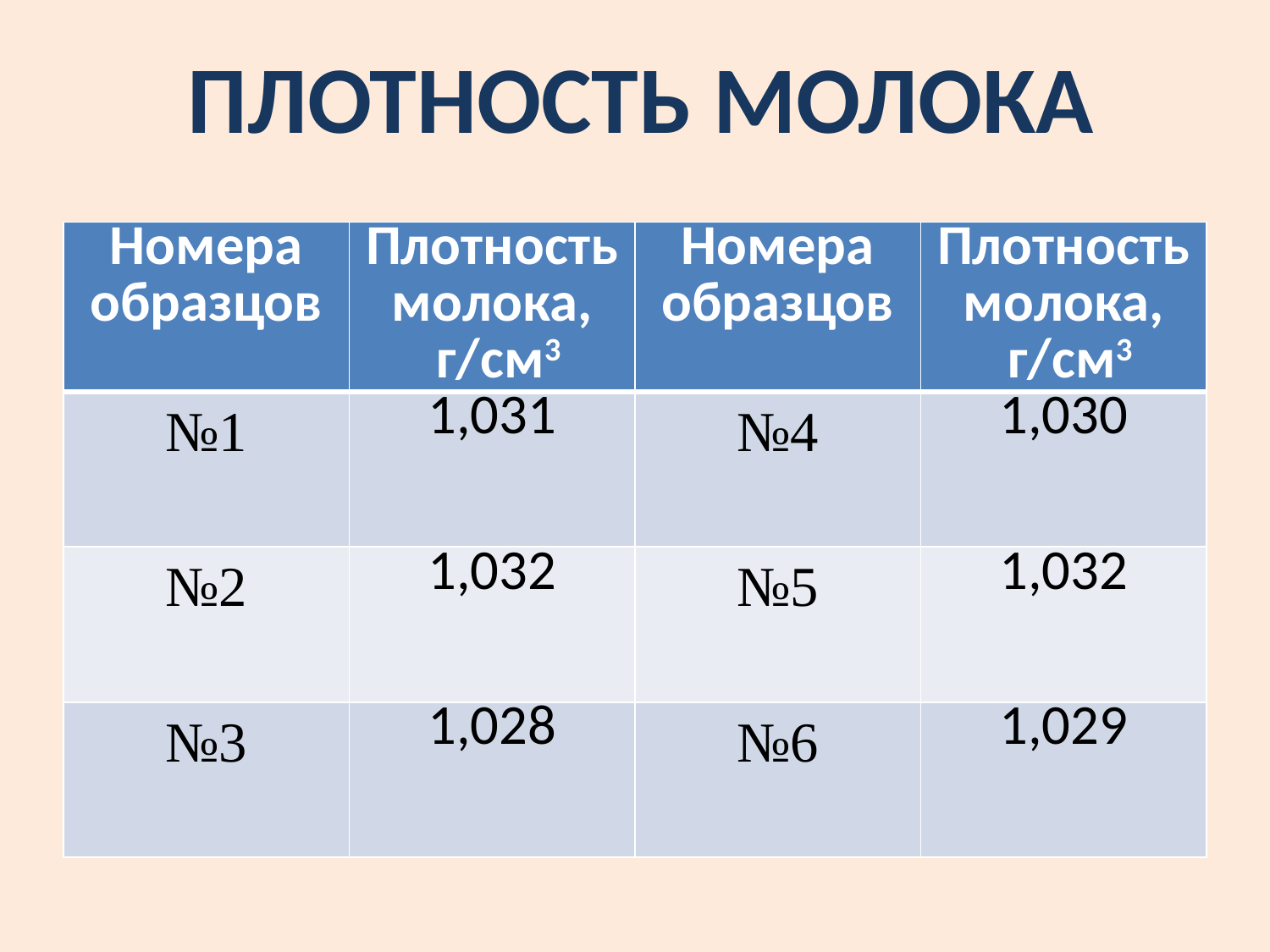

ПЛОТНОСТЬ МОЛОКА
| Номера образцов | Плотность молока, г/см3 | Номера образцов | Плотность молока, г/см3 |
| --- | --- | --- | --- |
| №1 | 1,031 | №4 | 1,030 |
| №2 | 1,032 | №5 | 1,032 |
| №3 | 1,028 | №6 | 1,029 |